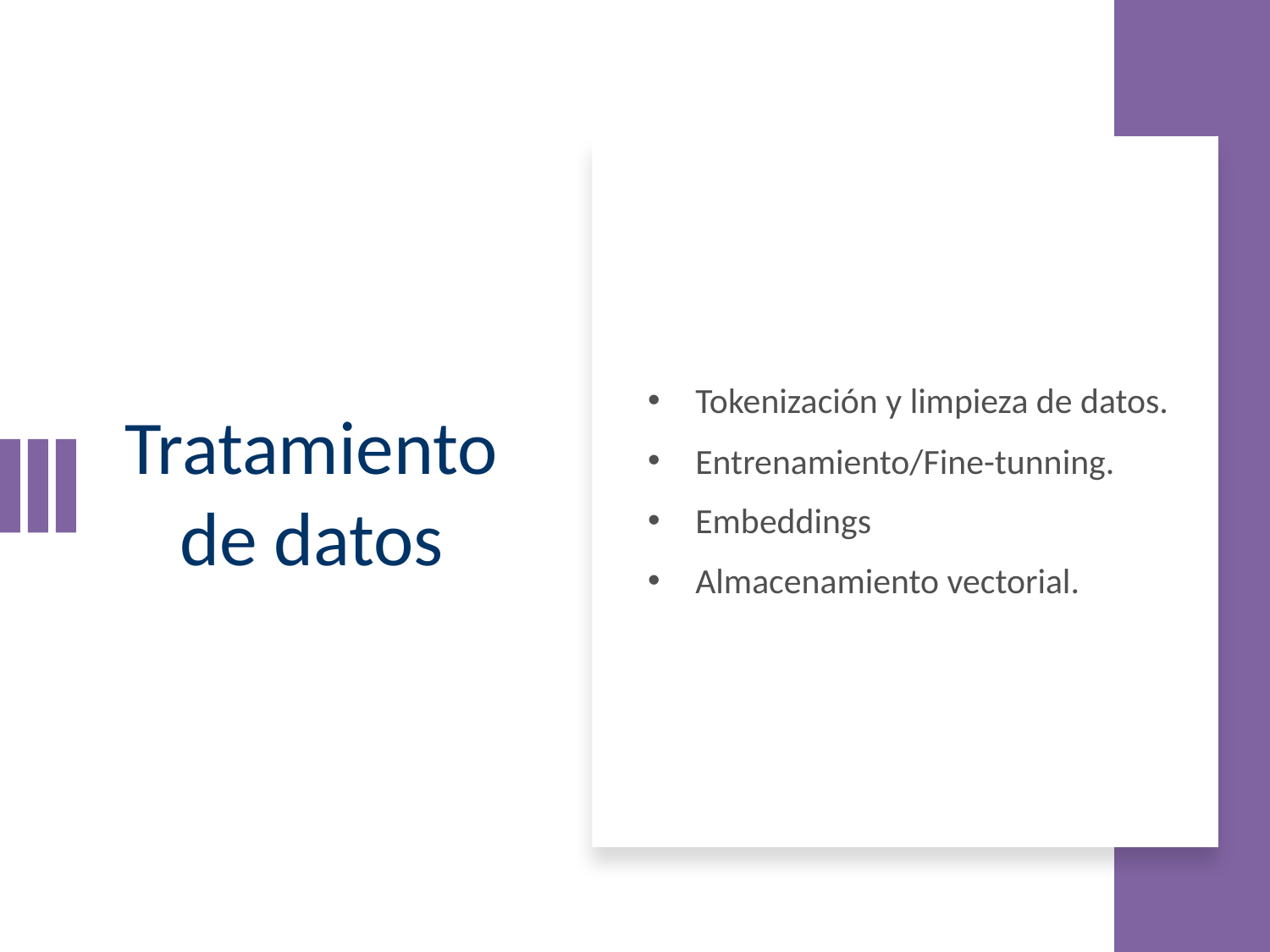

# Tratamiento de datos
Tokenización y limpieza de datos.
Entrenamiento/Fine-tunning.
Embeddings
Almacenamiento vectorial.